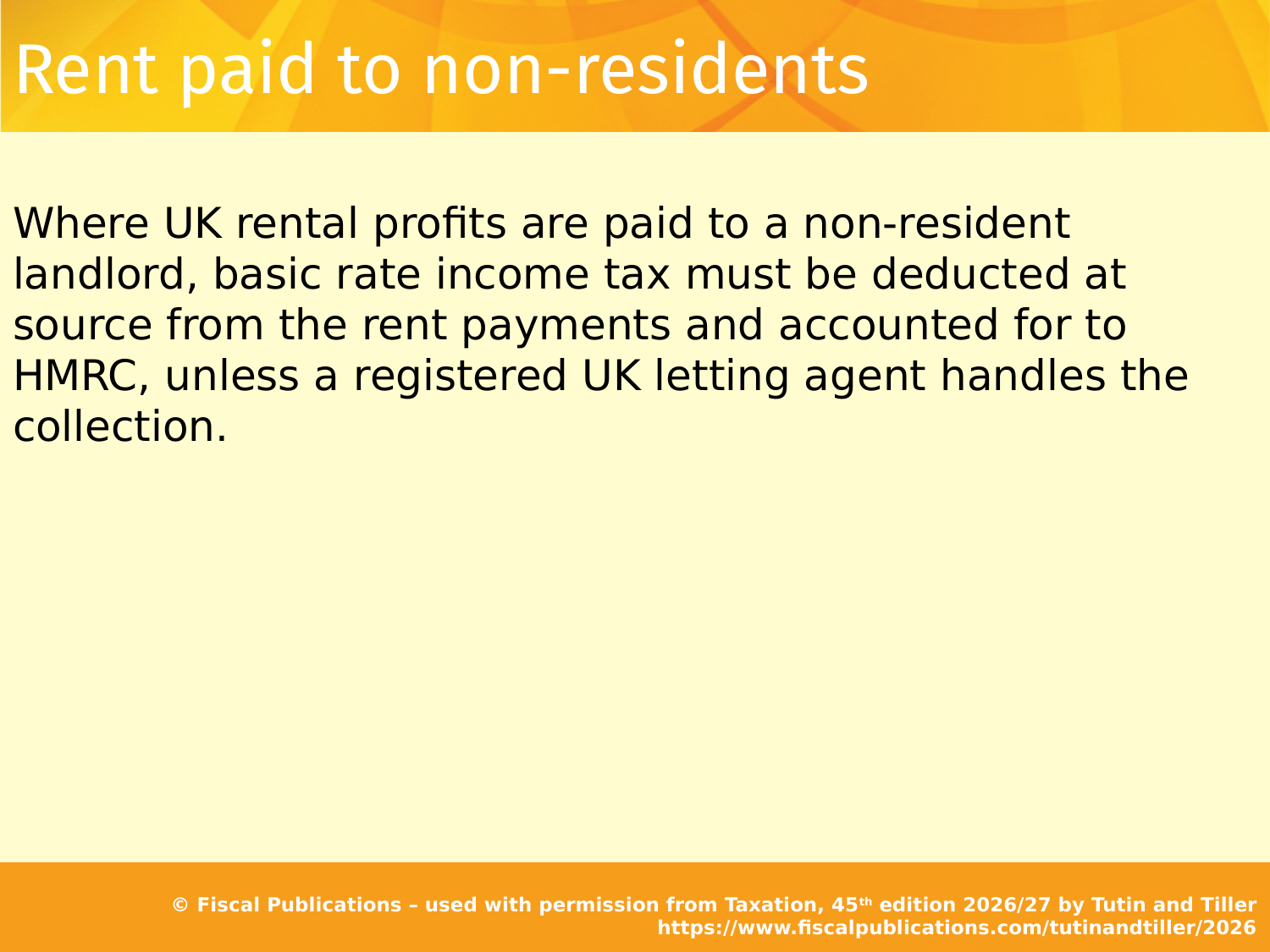

# Rent paid to non-residents

Where UK rental profits are paid to a non-resident landlord, basic rate income tax must be deducted at source from the rent payments and accounted for to HMRC, unless a registered UK letting agent handles the collection.